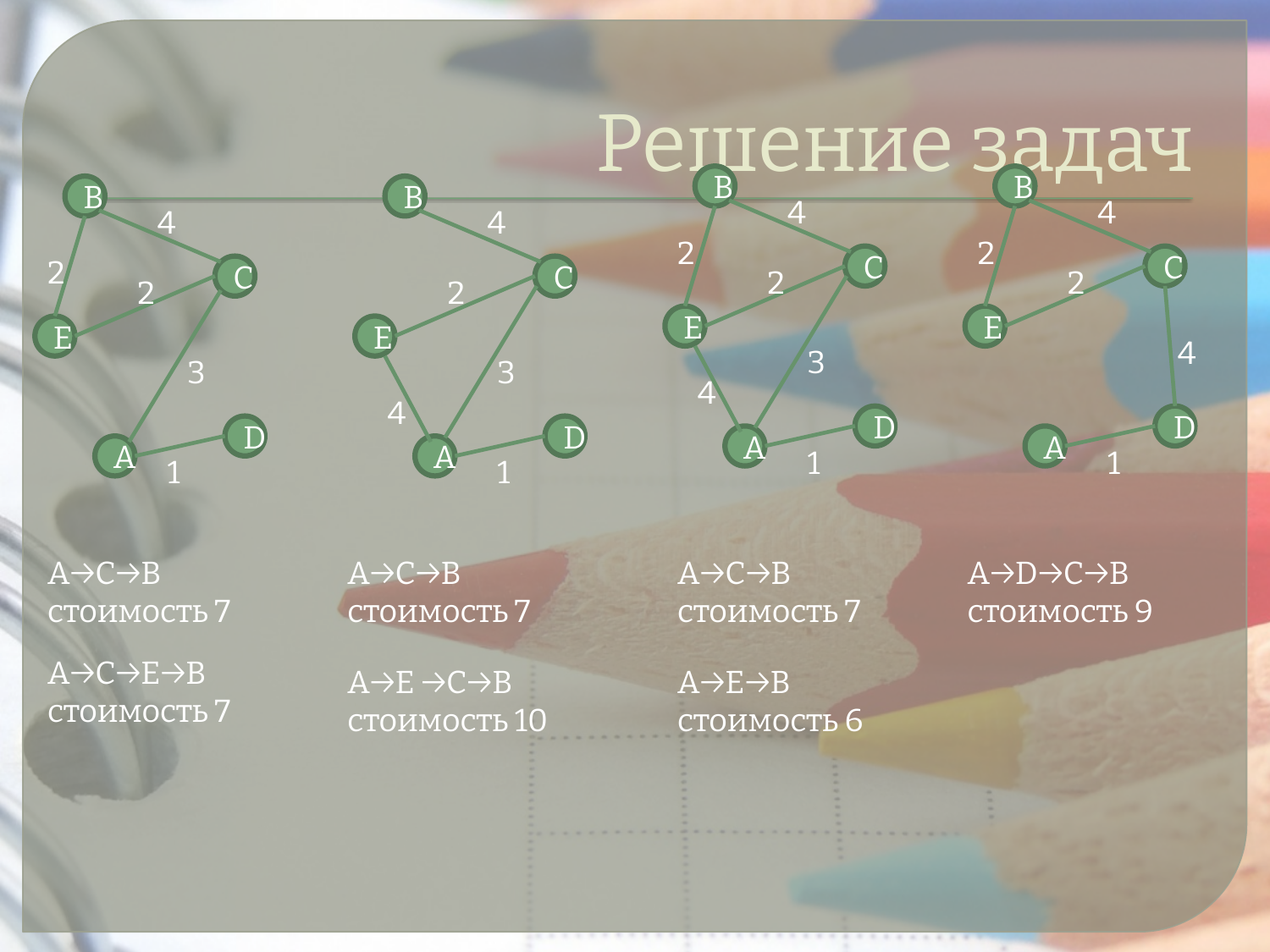

# Решение задач
B
4
2
C
2
E
3
4
D
A
1
B
4
2
C
2
E
4
D
A
1
B
4
2
C
2
E
3
D
A
1
B
4
C
2
E
3
4
D
A
1
A→C→B стоимость 7
A→C→B стоимость 7
A→C→B стоимость 7
A→D→C→B стоимость 9
A→C→E→B стоимость 7
A→E →C→B стоимость 10
A→E→B
стоимость 6